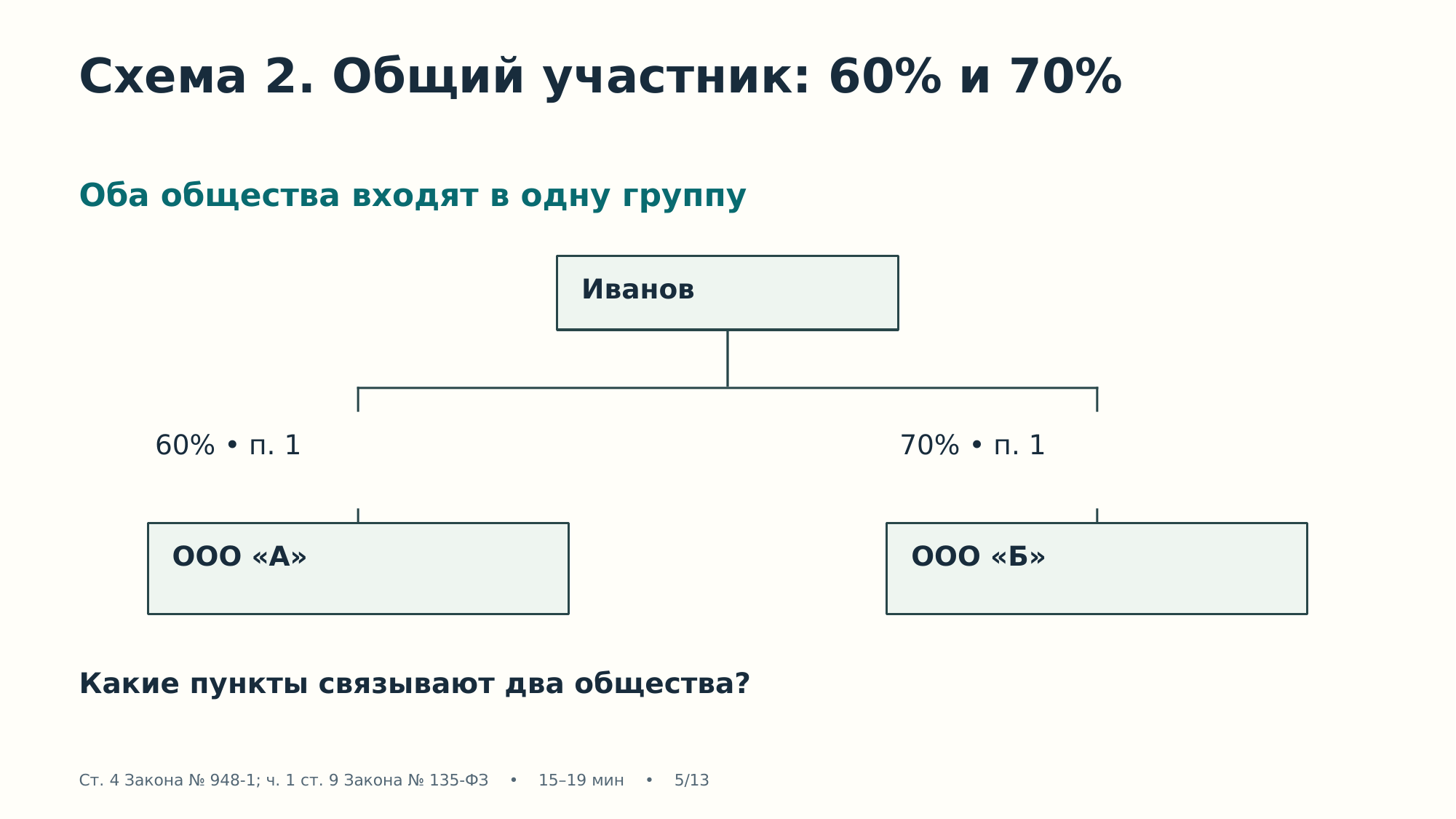

Схема 2. Общий участник: 60% и 70%
Оба общества входят в одну группу

Иванов

60% • п. 1
70% • п. 1

ООО «А»
ООО «Б»
Какие пункты связывают два общества?
Ст. 4 Закона № 948-1; ч. 1 ст. 9 Закона № 135-ФЗ    •    15–19 мин    •    5/13